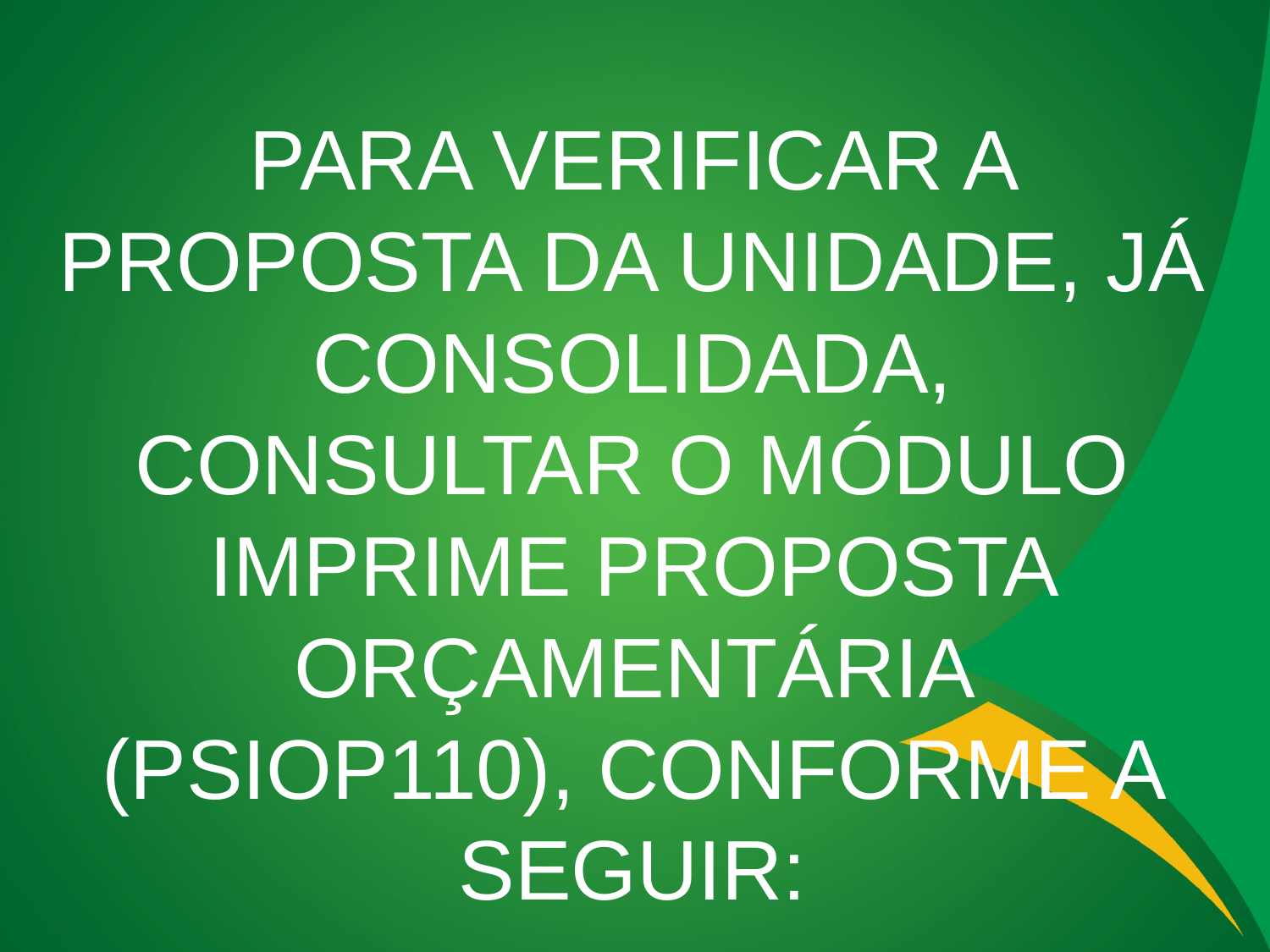

PARA VERIFICAR A PROPOSTA DA UNIDADE, JÁ CONSOLIDADA, CONSULTAR O MÓDULO IMPRIME PROPOSTA ORÇAMENTÁRIA (PSIOP110), CONFORME A SEGUIR: